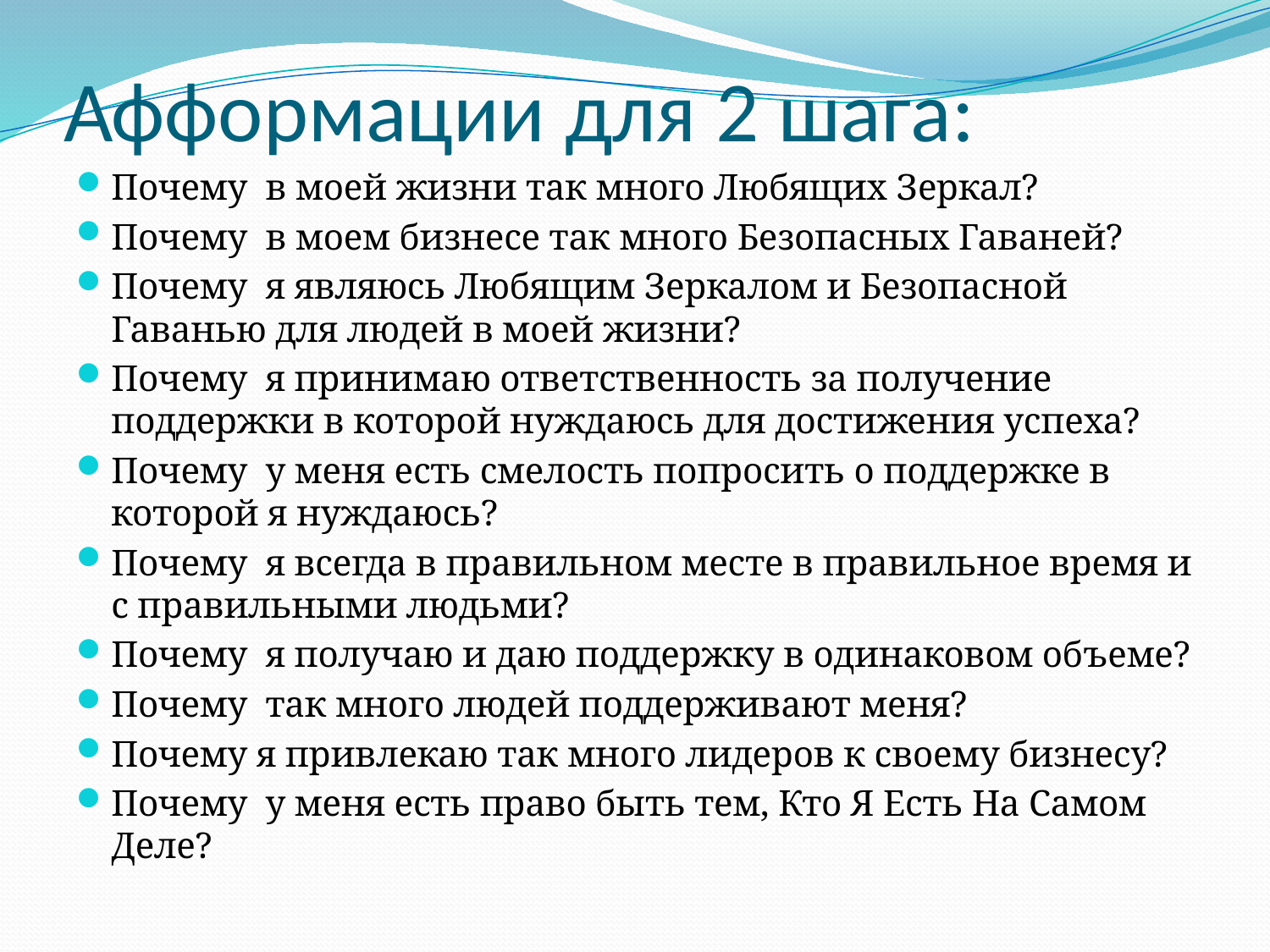

# Афформации для 2 шага:
Почему  в моей жизни так много Любящих Зеркал?
Почему  в моем бизнесе так много Безопасных Гаваней?
Почему  я являюсь Любящим Зеркалом и Безопасной Гаванью для людей в моей жизни?
Почему  я принимаю ответственность за получение поддержки в которой нуждаюсь для достижения успеха?
Почему  у меня есть смелость попросить о поддержке в которой я нуждаюсь?
Почему  я всегда в правильном месте в правильное время и с правильными людьми?
Почему  я получаю и даю поддержку в одинаковом объеме?
Почему  так много людей поддерживают меня?
Почему я привлекаю так много лидеров к своему бизнесу?
Почему  у меня есть право быть тем, Кто Я Есть На Самом Деле?